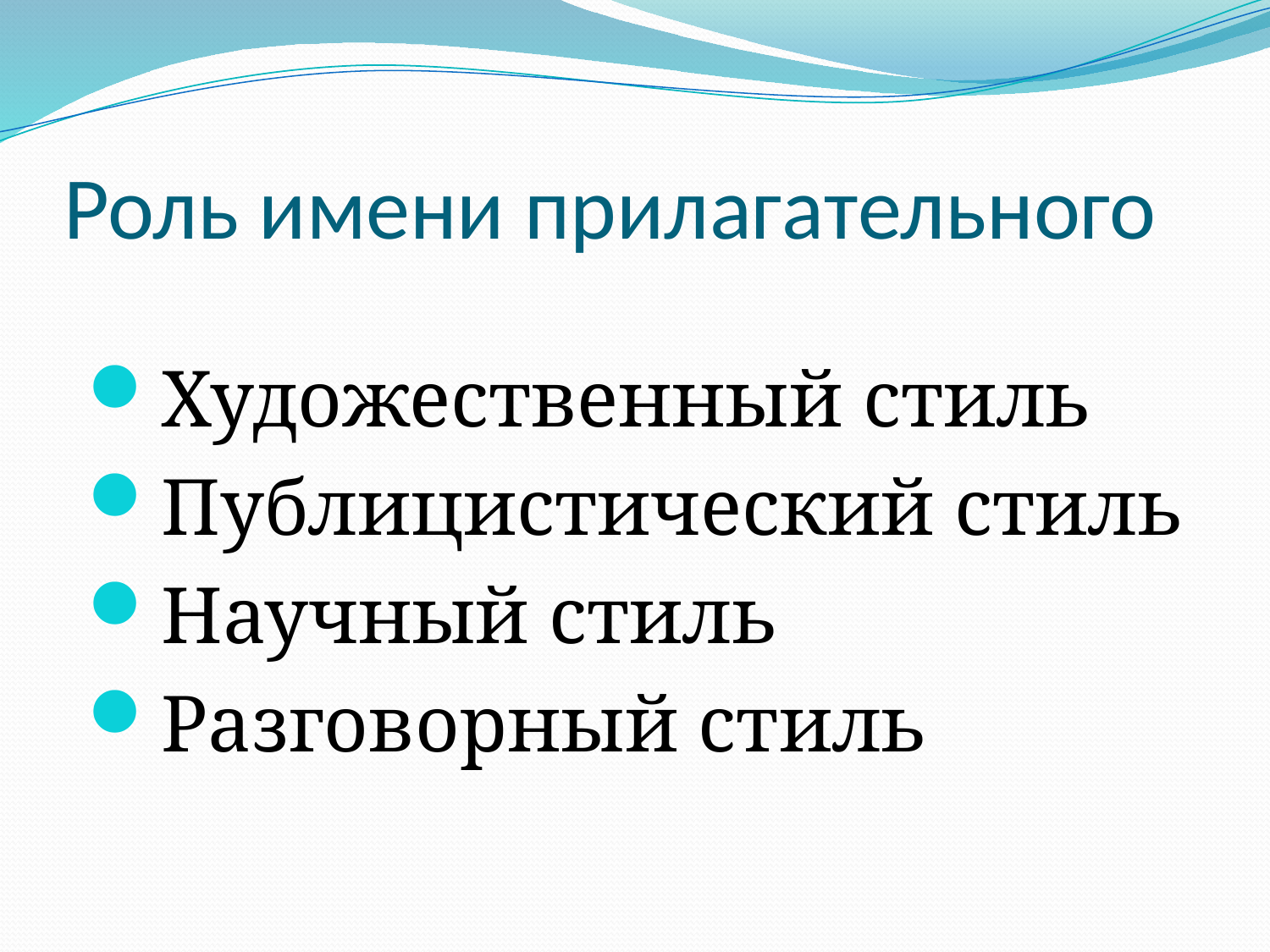

# Роль имени прилагательного
Художественный стиль
Публицистический стиль
Научный стиль
Разговорный стиль